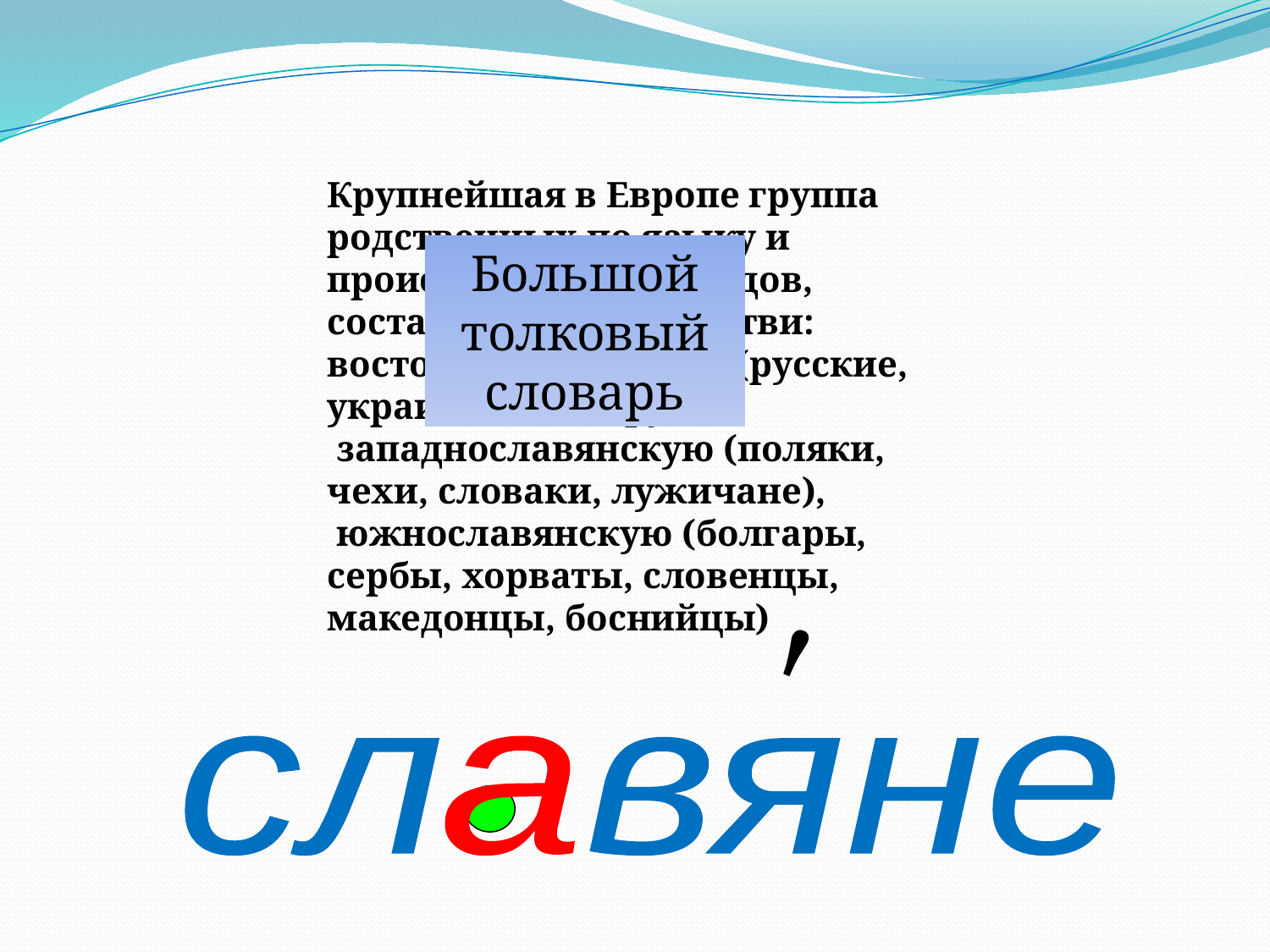

Крупнейшая в Европе группа родственных по языку и происхождению народов, составляющих три ветви: восточнославянскую (русские, украинцы, белорусы),
 западнославянскую (поляки, чехи, словаки, лужичане),
 южнославянскую (болгары, сербы, хорваты, словенцы, македонцы, боснийцы)
Большой толковый словарь
′
сл  вяне
а